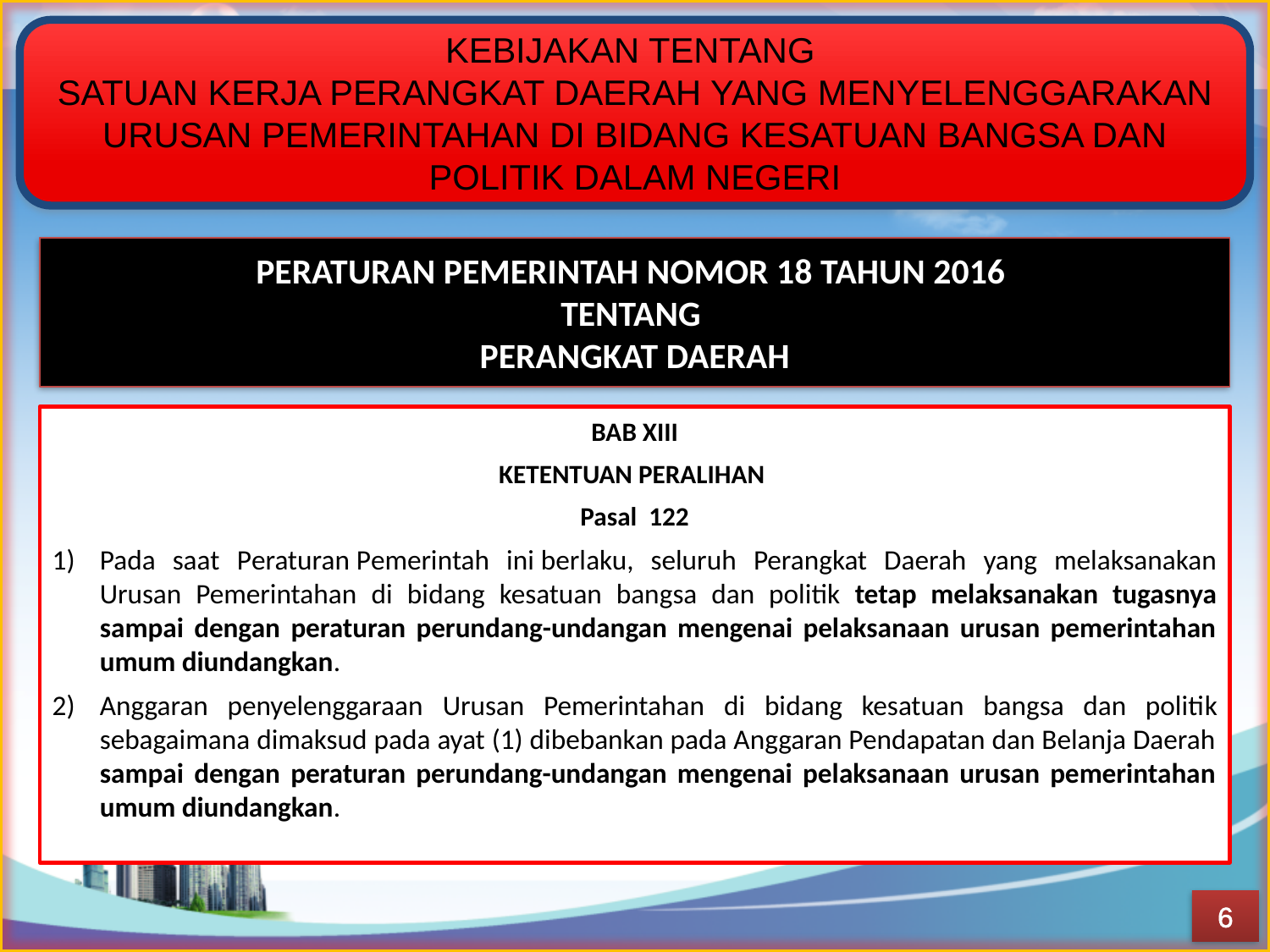

KEBIJAKAN TENTANG
SATUAN KERJA PERANGKAT DAERAH YANG MENYELENGGARAKAN URUSAN PEMERINTAHAN DI BIDANG KESATUAN BANGSA DAN POLITIK DALAM NEGERI
PERATURAN PEMERINTAH NOMOR 18 TAHUN 2016
TENTANG
PERANGKAT DAERAH
BAB XIII
KETENTUAN PERALIHAN
Pasal  122
Pada saat Peraturan Pemerintah ini berlaku, seluruh Perangkat Daerah yang melaksanakan Urusan Pemerintahan di bidang kesatuan bangsa dan politik tetap melaksanakan tugasnya sampai dengan peraturan perundang-undangan mengenai pelaksanaan urusan pemerintahan umum diundangkan.
Anggaran penyelenggaraan Urusan Pemerintahan di bidang kesatuan bangsa dan politik sebagaimana dimaksud pada ayat (1) dibebankan pada Anggaran Pendapatan dan Belanja Daerah sampai dengan peraturan perundang-undangan mengenai pelaksanaan urusan pemerintahan umum diundangkan.

6